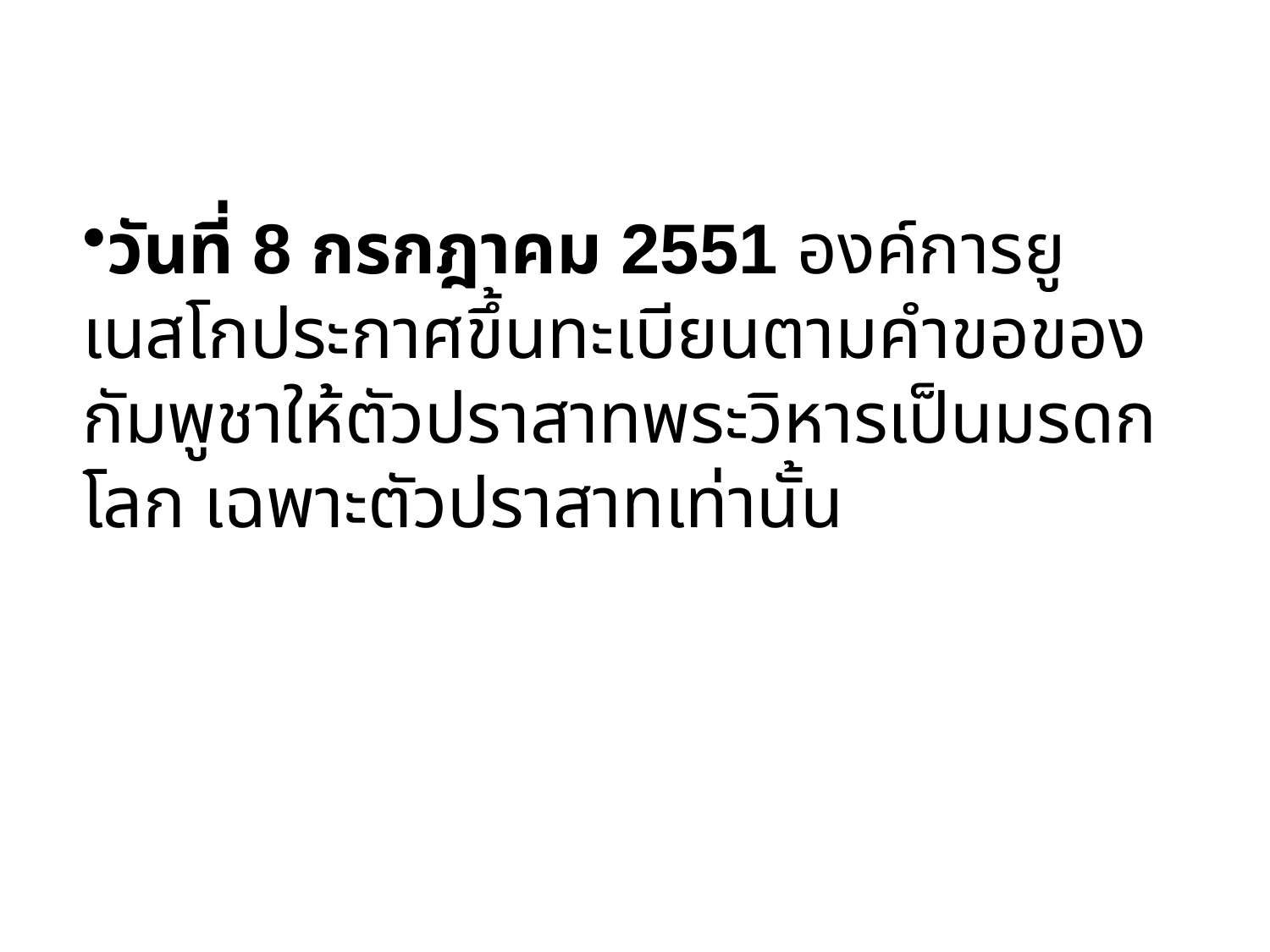

วันที่ 8 กรกฎาคม 2551 องค์การยูเนสโกประกาศขึ้นทะเบียนตามคำขอของกัมพูชาให้ตัวปราสาทพระวิหารเป็นมรดกโลก เฉพาะตัวปราสาทเท่านั้น